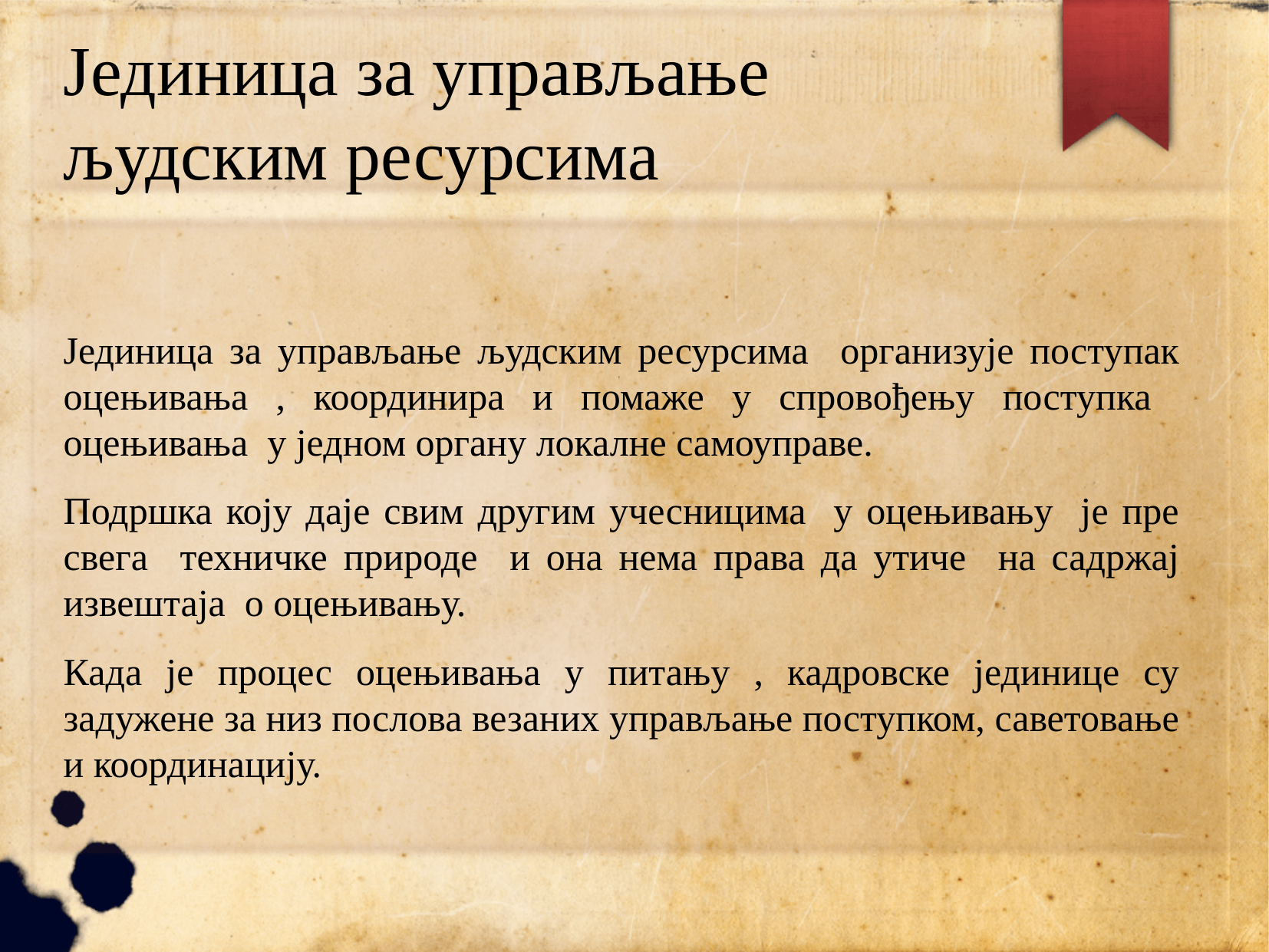

# Јединица за управљање људским ресурсима

Јединица за управљање људским ресурсима  организује поступак оцењивања , координира и помаже у спровођењу поступка  оцењивања  у једном органу локалне самоуправе.
Подршка коју даје свим другим учесницима  у оцењивању  је пре свега  техничке природе  и она нема права да утиче  на садржај извештаја  о оцењивању.
Када је процес оцењивања у питању , кадровске јединице су задужене за низ послова везаних управљање поступком, саветовање и координацију.